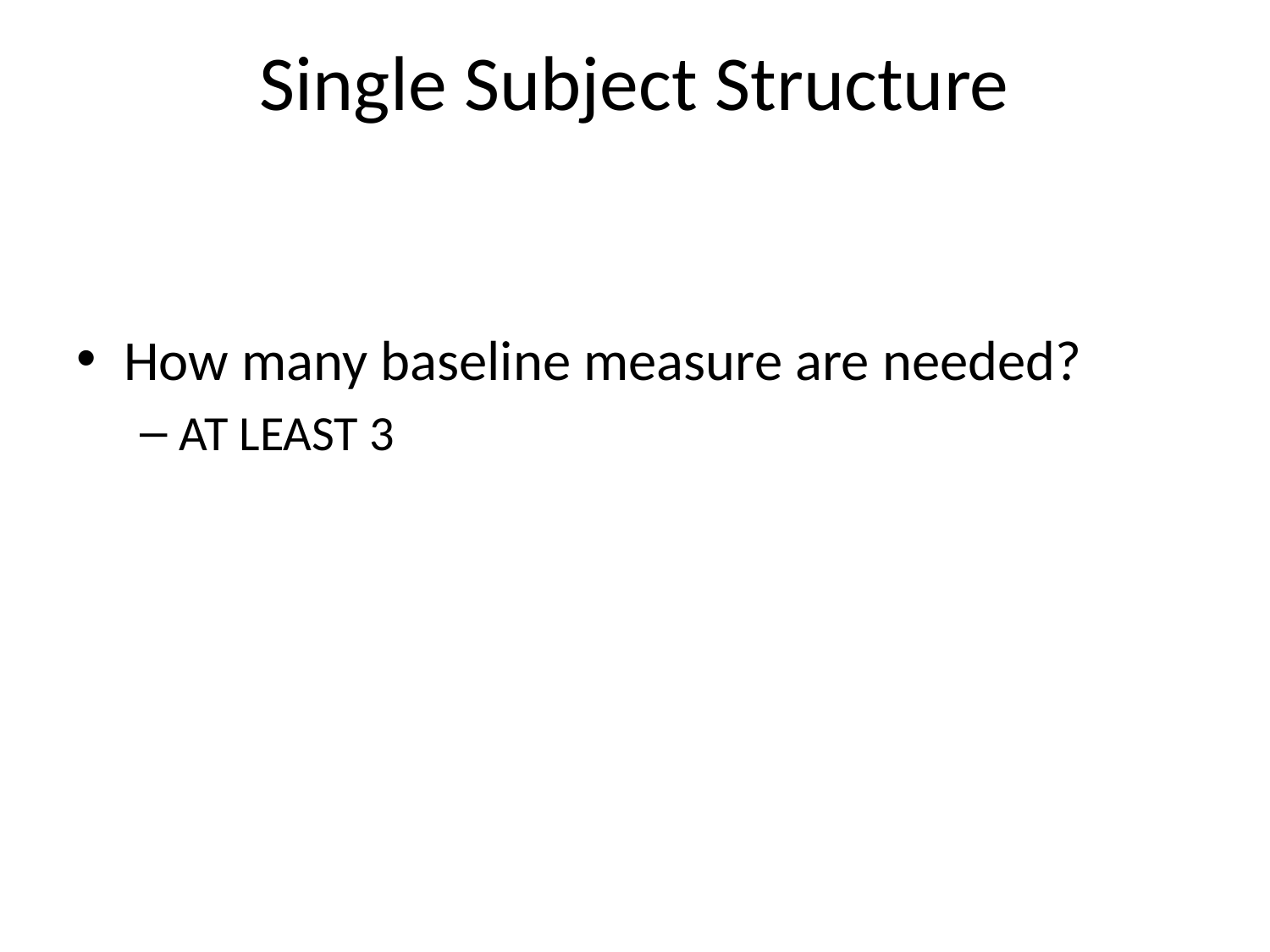

# Single Subject Structure
How many baseline measure are needed?
AT LEAST 3